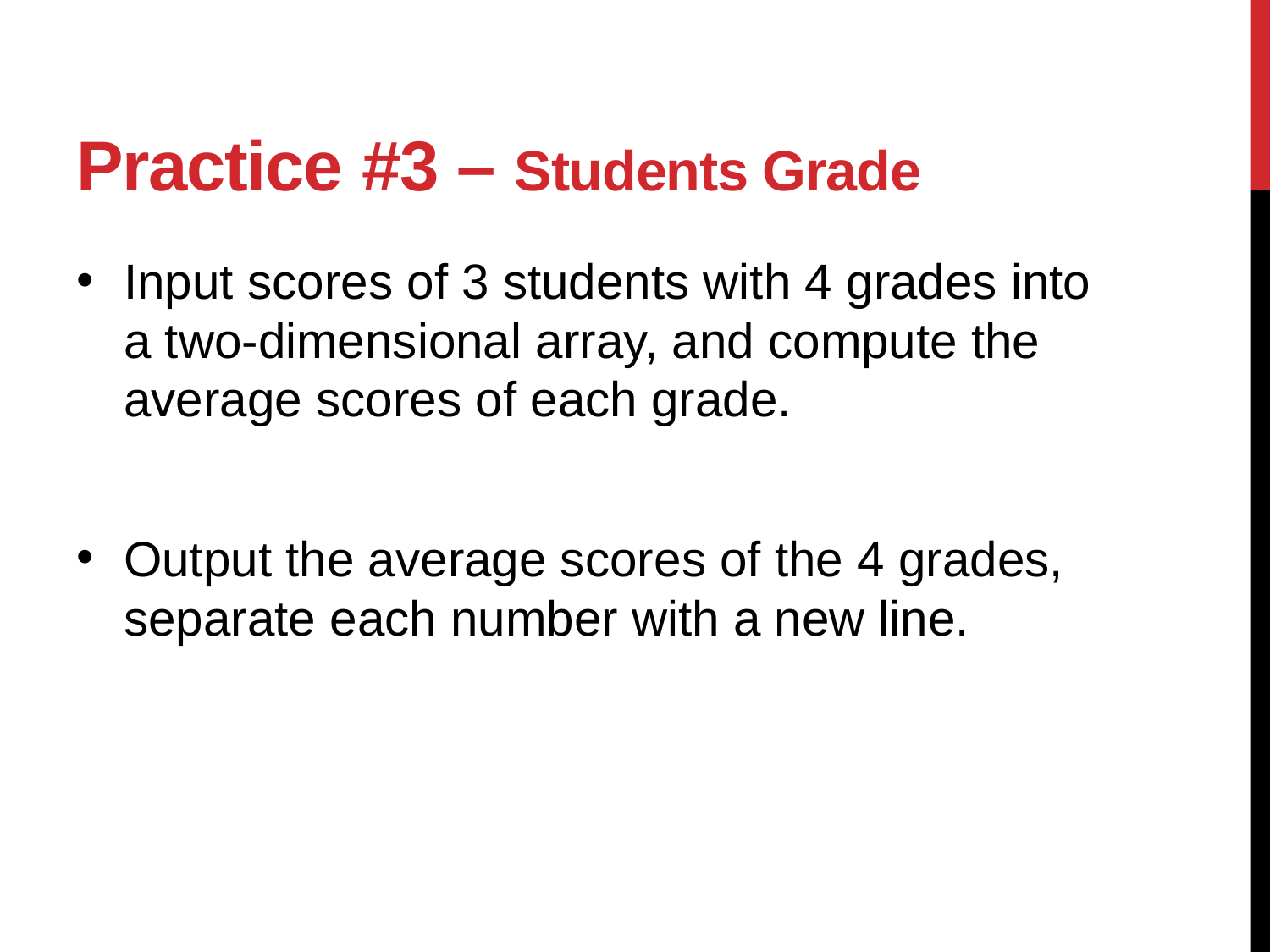

# Practice #3 – Students Grade
Input scores of 3 students with 4 grades into a two-dimensional array, and compute the average scores of each grade.

Output the average scores of the 4 grades, separate each number with a new line.